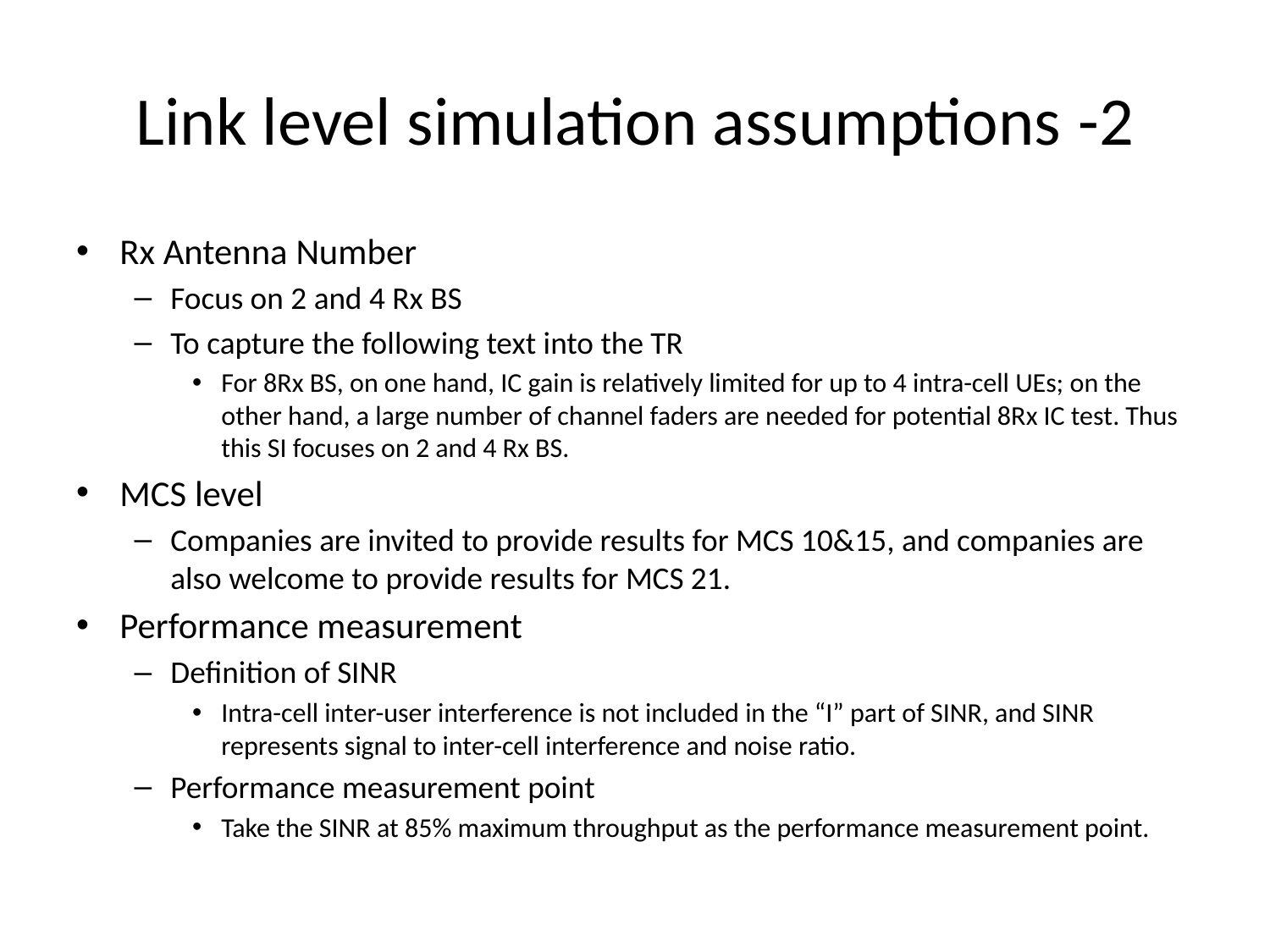

# Link level simulation assumptions -2
Rx Antenna Number
Focus on 2 and 4 Rx BS
To capture the following text into the TR
For 8Rx BS, on one hand, IC gain is relatively limited for up to 4 intra-cell UEs; on the other hand, a large number of channel faders are needed for potential 8Rx IC test. Thus this SI focuses on 2 and 4 Rx BS.
MCS level
Companies are invited to provide results for MCS 10&15, and companies are also welcome to provide results for MCS 21.
Performance measurement
Definition of SINR
Intra-cell inter-user interference is not included in the “I” part of SINR, and SINR represents signal to inter-cell interference and noise ratio.
Performance measurement point
Take the SINR at 85% maximum throughput as the performance measurement point.